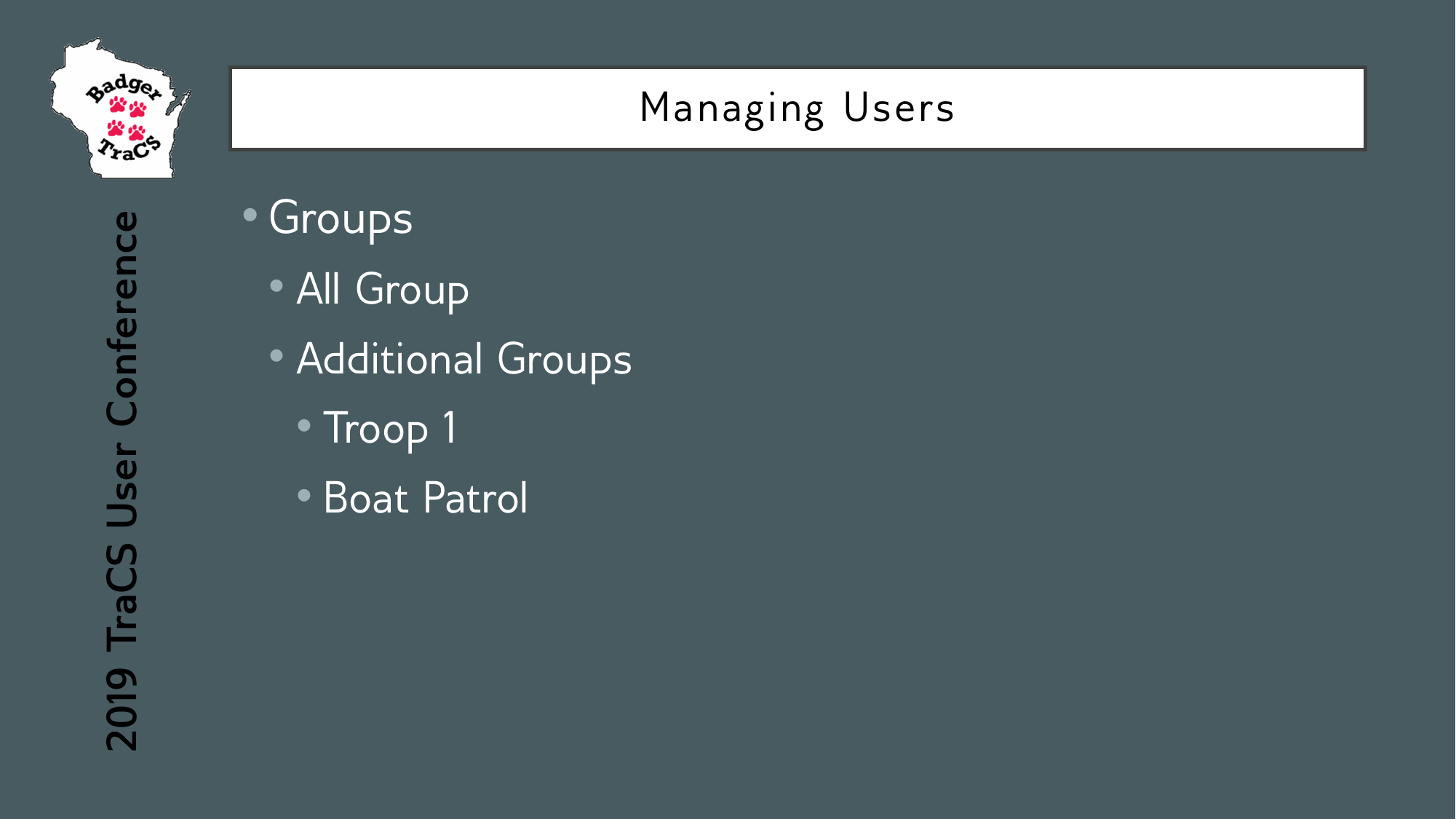

Managing Users
Groups
All Group
Additional Groups
Troop 1
Boat Patrol